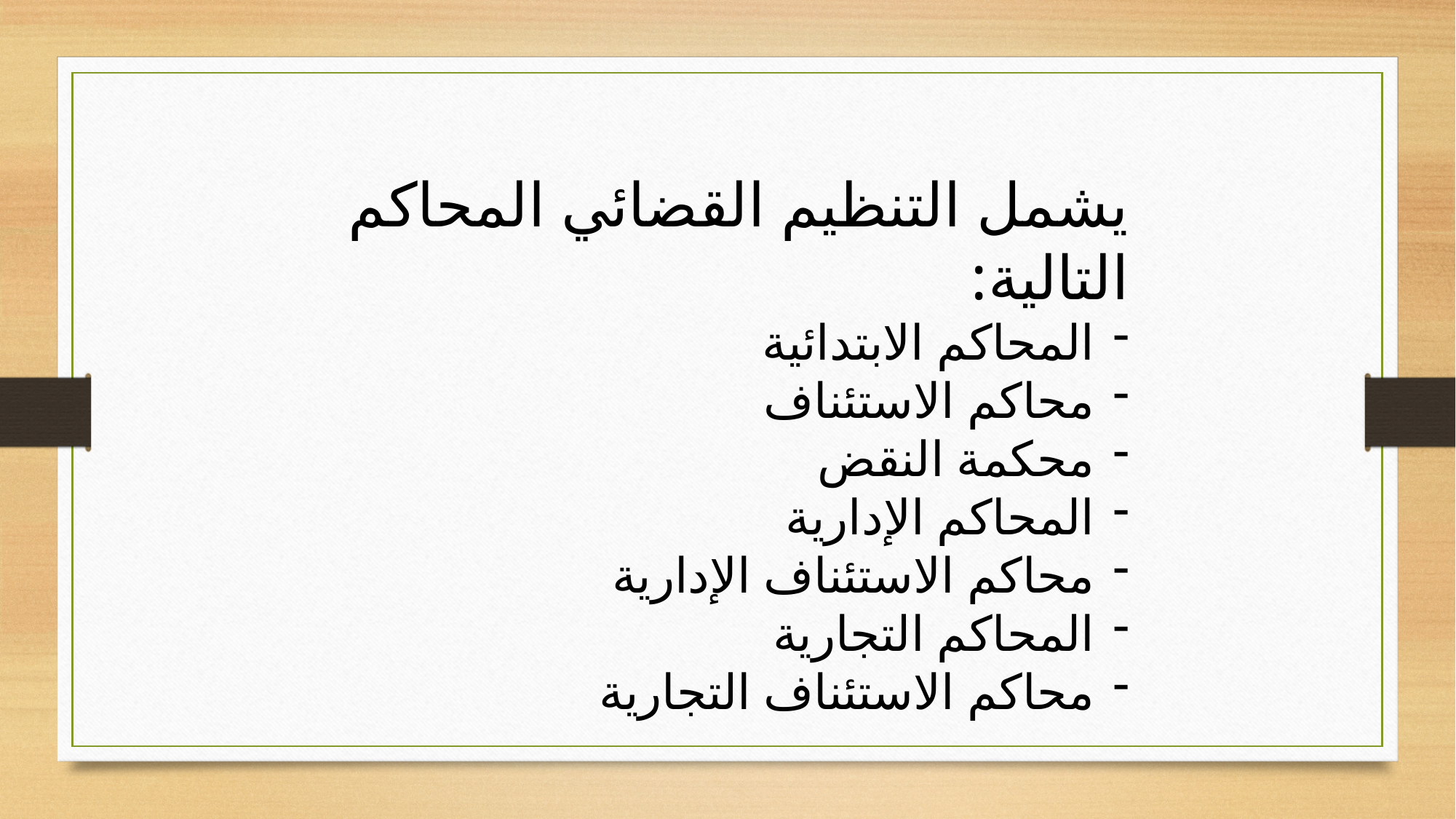

يشمل التنظيم القضائي المحاكم التالية:
المحاكم الابتدائية
محاكم الاستئناف
محكمة النقض
المحاكم الإدارية
محاكم الاستئناف الإدارية
المحاكم التجارية
محاكم الاستئناف التجارية